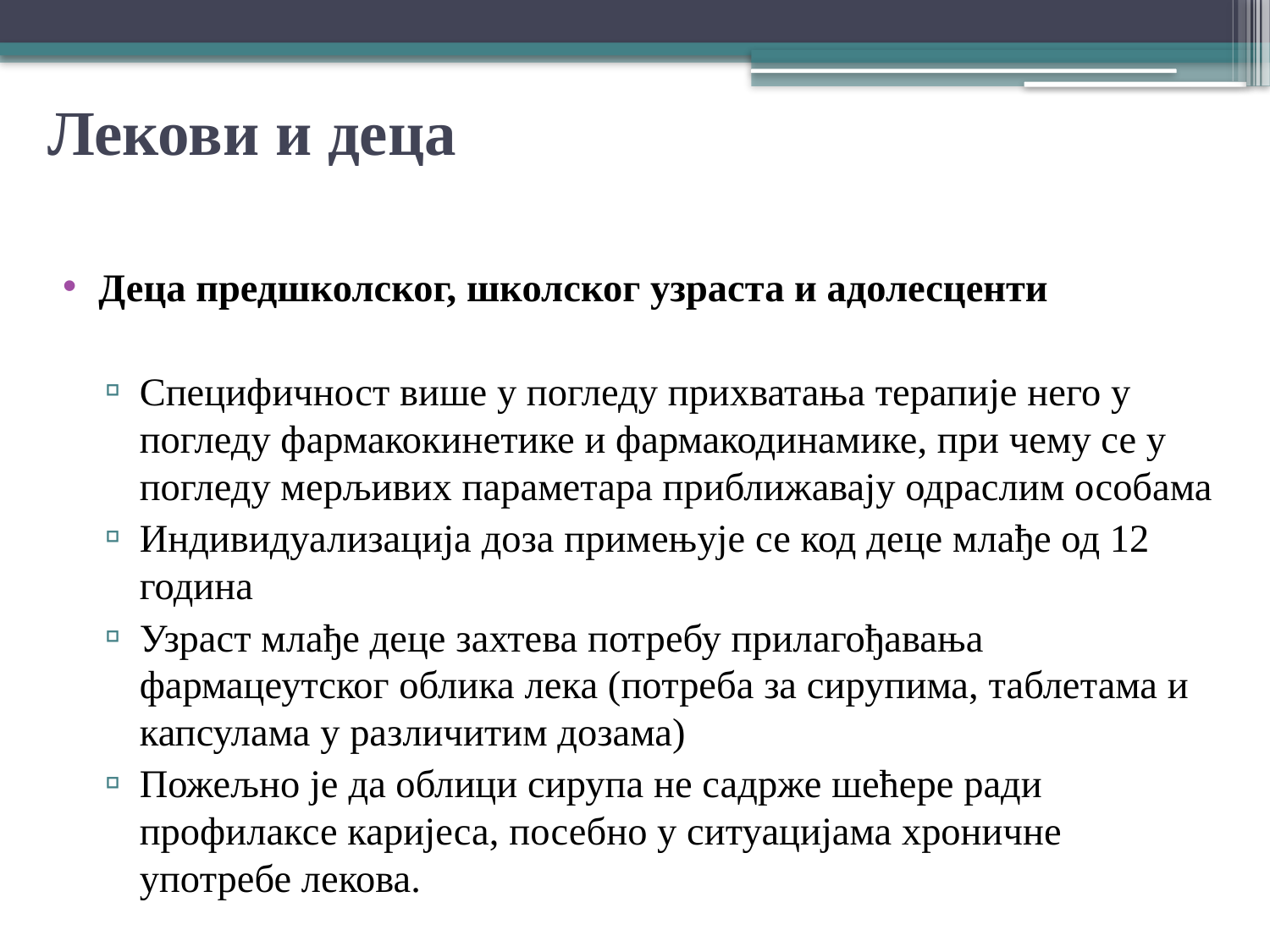

# Лекови и деца
Деца предшколског, школског узраста и адолесценти

Специфичност више у погледу прихватања терапије него у погледу фармакокинетике и фармакодинамике, при чему се у погледу мерљивих параметара приближавају одраслим особама
Индивидуализација доза примењује се код деце млађе од 12 година
Узраст млађе деце захтева потребу прилагођавања фармацеутског облика лека (потреба за сирупима, таблетама и капсулама у различитим дозама)
Пожељно је да облици сирупа не садрже шећере ради профилаксе каријеса, посебно у ситуацијама хроничне употребе лекова.